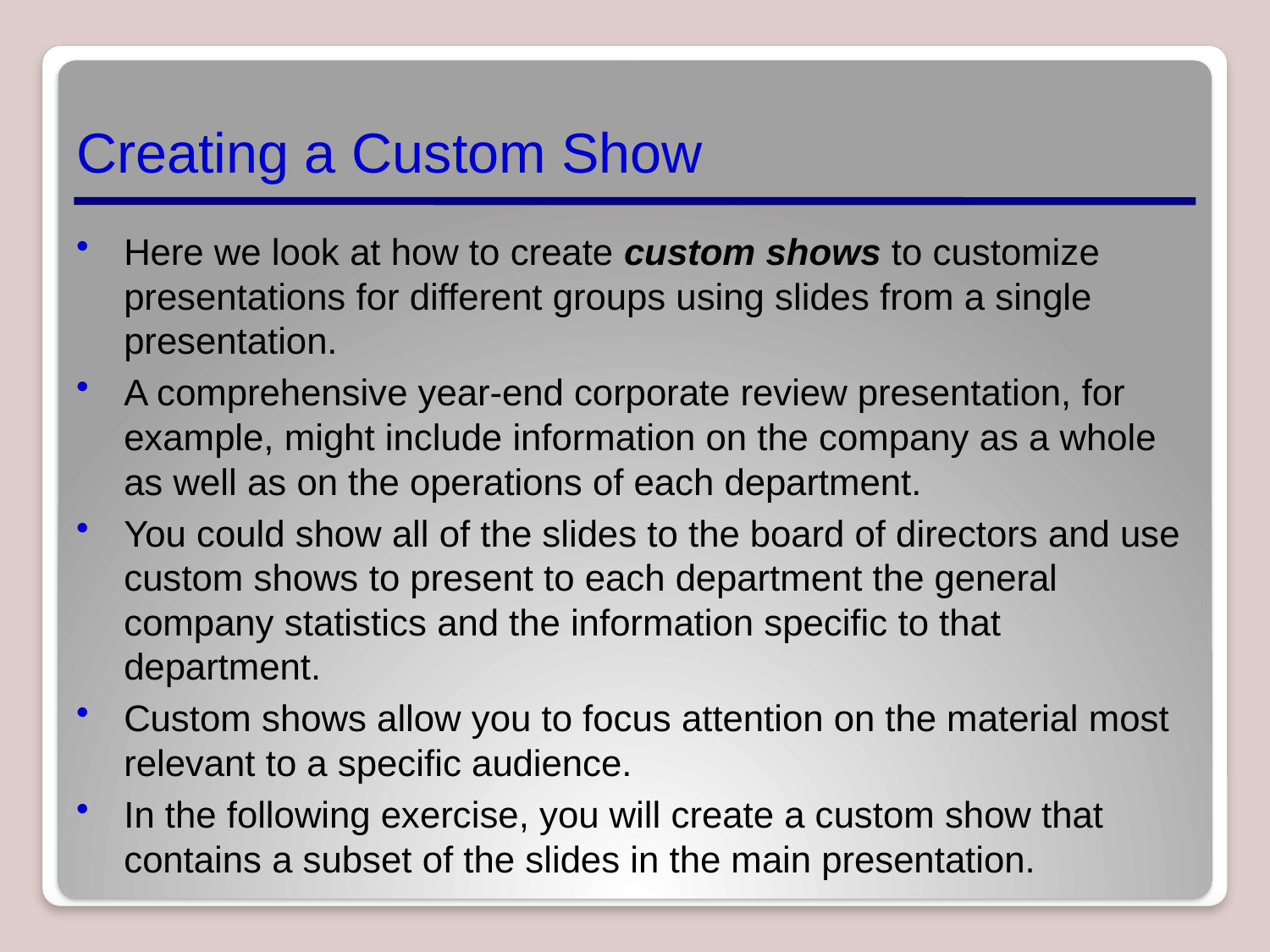

# Creating a Custom Show
Here we look at how to create custom shows to customize presentations for different groups using slides from a single presentation.
A comprehensive year-end corporate review presentation, for example, might include information on the company as a whole as well as on the operations of each department.
You could show all of the slides to the board of directors and use custom shows to present to each department the general company statistics and the information specific to that department.
Custom shows allow you to focus attention on the material most relevant to a specific audience.
In the following exercise, you will create a custom show that contains a subset of the slides in the main presentation.